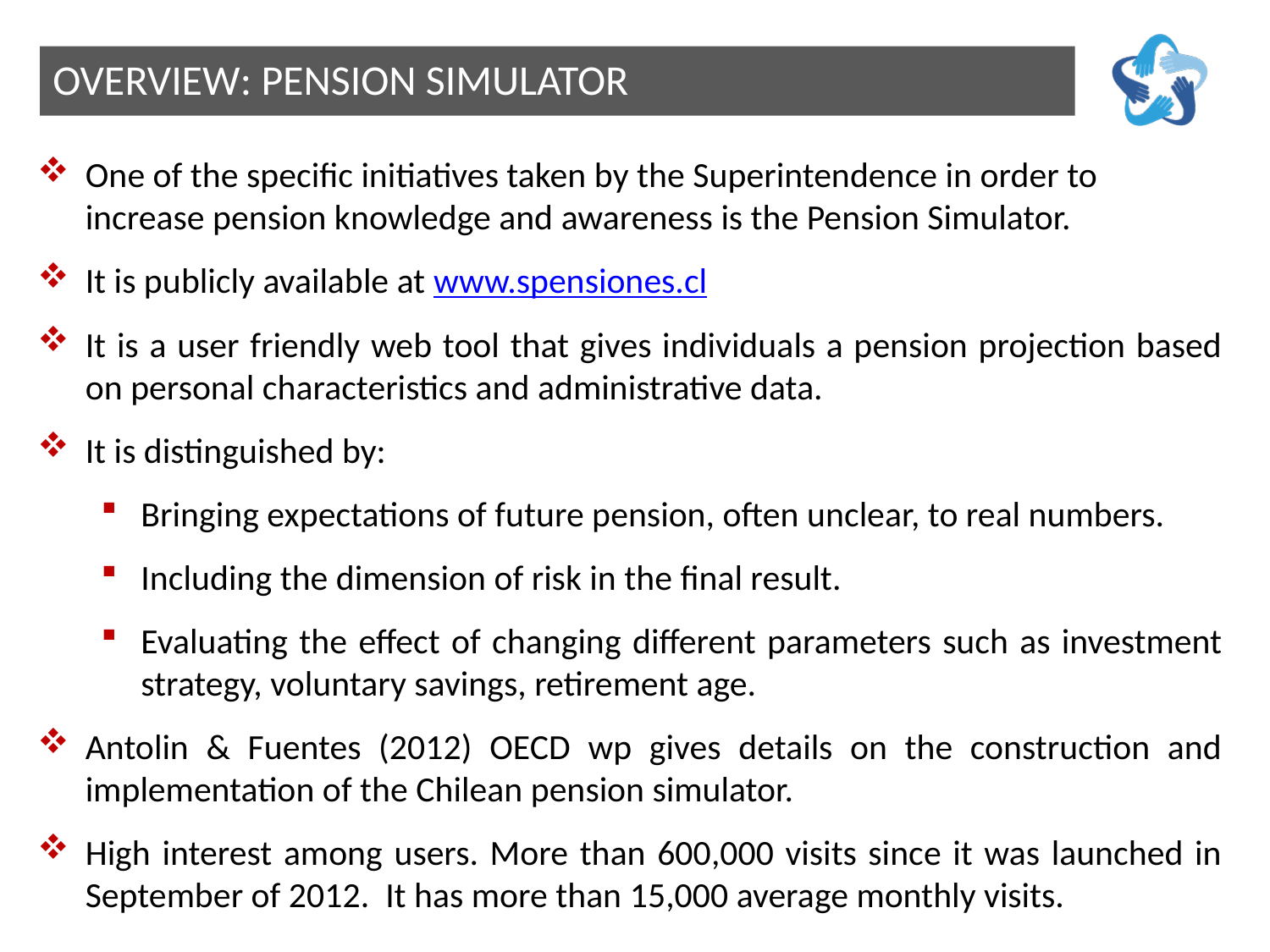

Overview: Pension simulator
One of the specific initiatives taken by the Superintendence in order to increase pension knowledge and awareness is the Pension Simulator.
It is publicly available at www.spensiones.cl
It is a user friendly web tool that gives individuals a pension projection based on personal characteristics and administrative data.
It is distinguished by:
Bringing expectations of future pension, often unclear, to real numbers.
Including the dimension of risk in the final result.
Evaluating the effect of changing different parameters such as investment strategy, voluntary savings, retirement age.
Antolin & Fuentes (2012) OECD wp gives details on the construction and implementation of the Chilean pension simulator.
High interest among users. More than 600,000 visits since it was launched in September of 2012.  It has more than 15,000 average monthly visits.